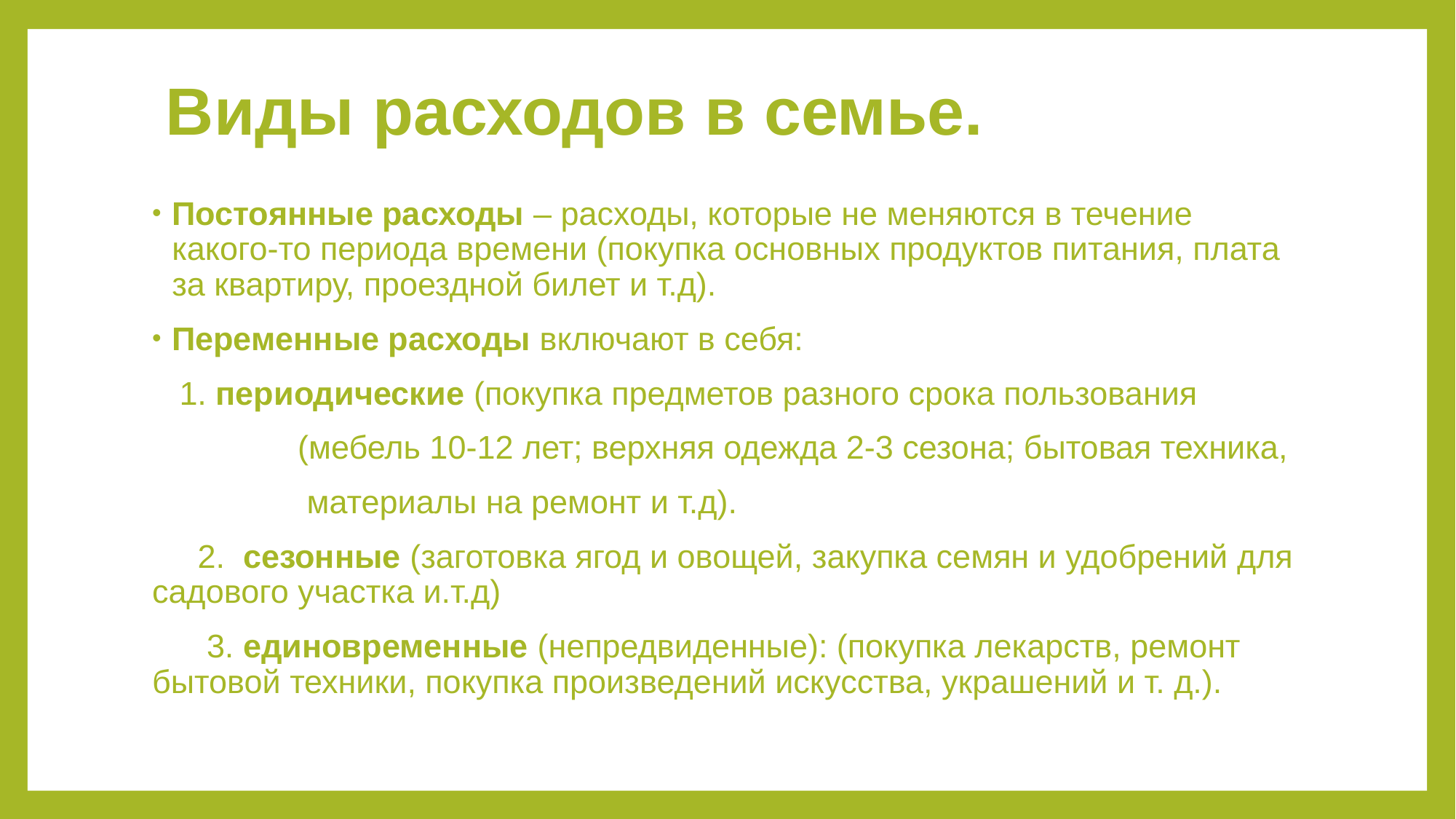

# Виды расходов в семье.

Постоянные расходы – расходы, которые не меняются в течение какого-то периода времени (покупка основных продуктов питания, плата за квартиру, проездной билет и т.д).
Переменные расходы включают в себя:
   1. периодические (покупка предметов разного срока пользования
                (мебель 10-12 лет; верхняя одежда 2-3 сезона; бытовая техника,
                 материалы на ремонт и т.д).
     2.  сезонные (заготовка ягод и овощей, закупка семян и удобрений для садового участка и.т.д)
      3. единовременные (непредвиденные): (покупка лекарств, ремонт бытовой техники, покупка произведений искусства, украшений и т. д.).